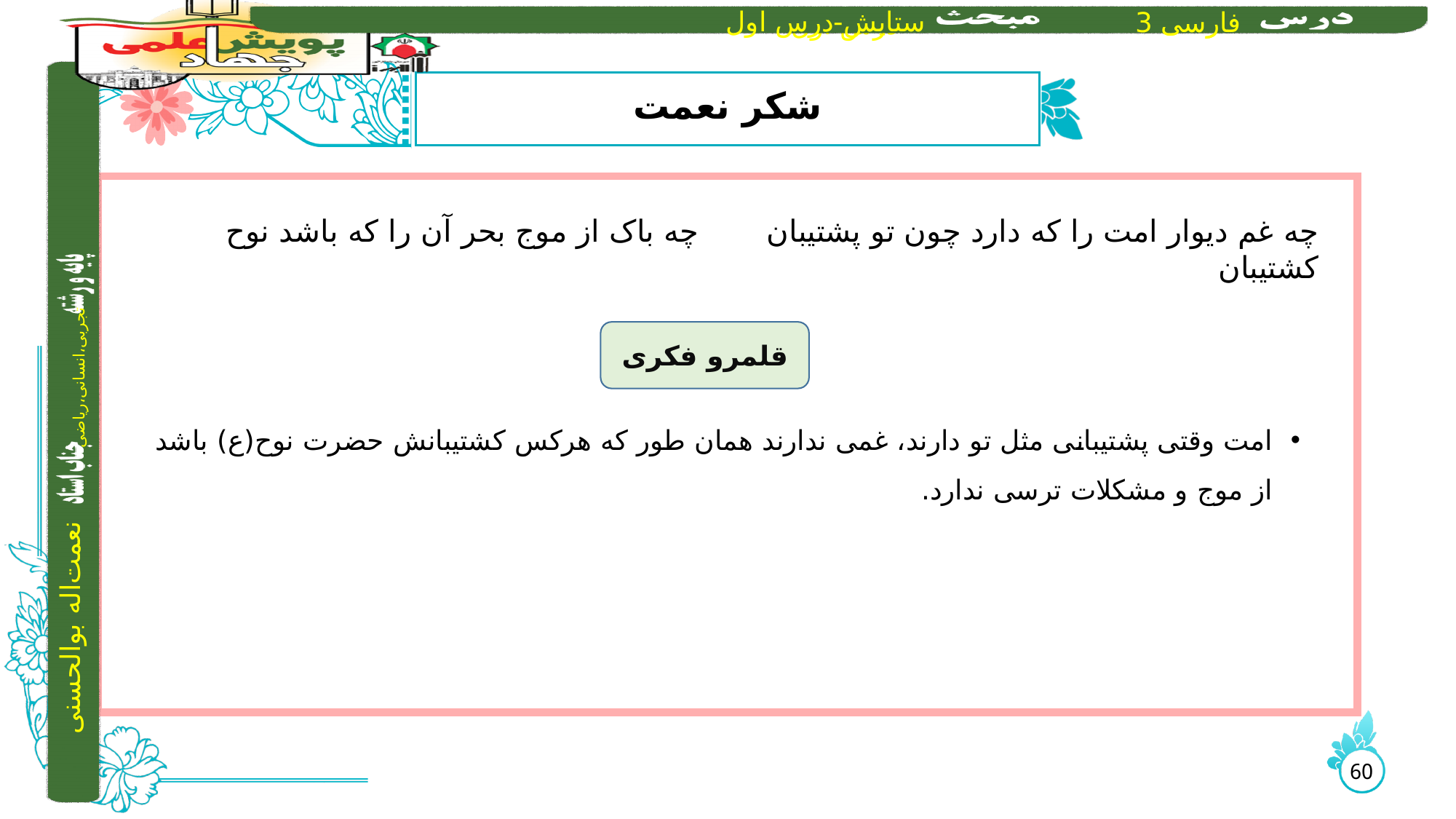

# شکر نعمت
چه غم دیوار امت را که دارد چون تو پشتیبان       چه باک از موج بحر آن را که باشد نوح کشتیبان
امت وقتی پشتیبانی مثل تو دارند، غمی ندارند همان طور که هرکس کشتیبانش حضرت نوح(ع) باشد از موج و مشکلات ترسی ندارد.